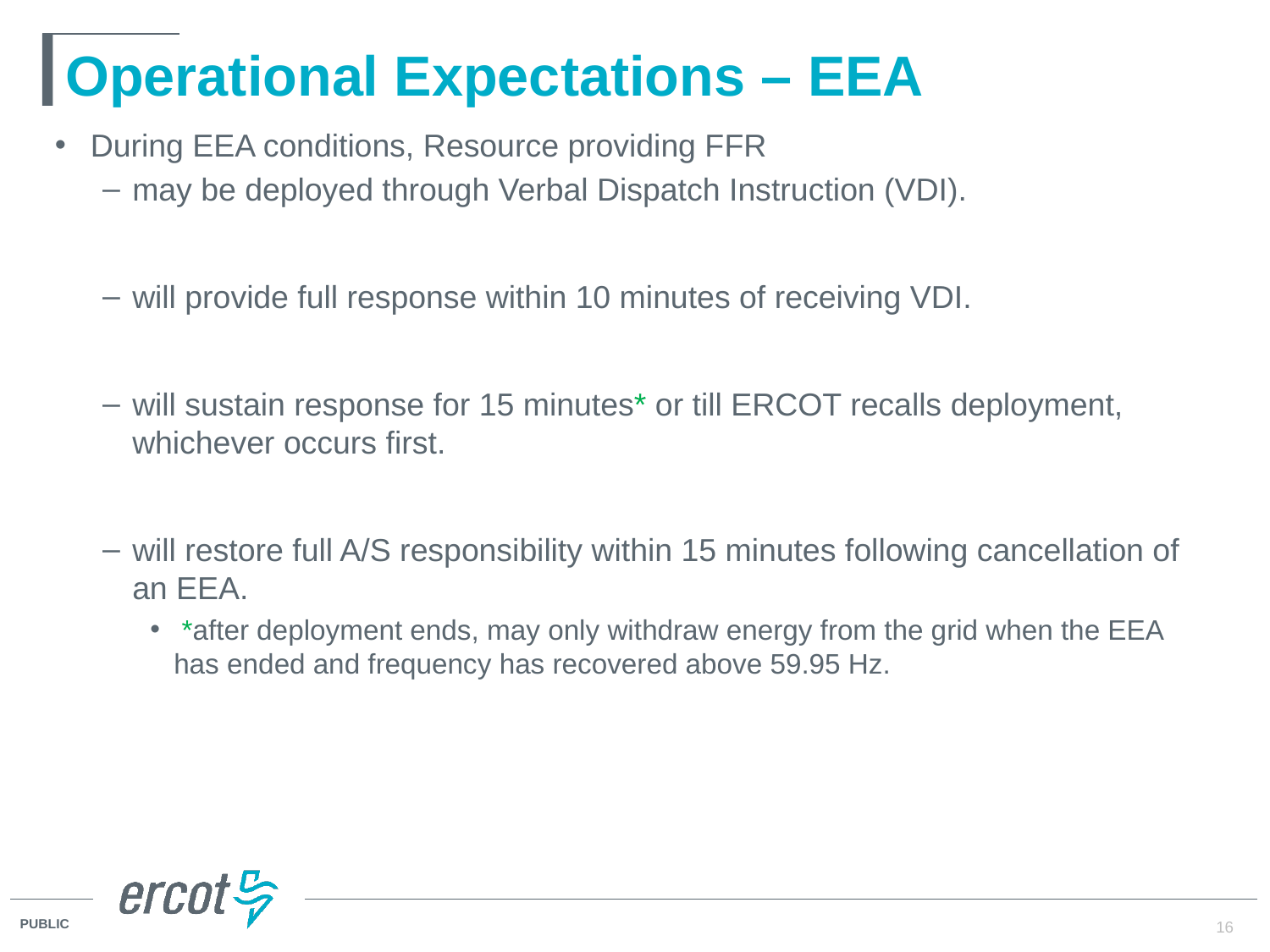

# Operational Expectations – EEA
During EEA conditions, Resource providing FFR
may be deployed through Verbal Dispatch Instruction (VDI).

will provide full response within 10 minutes of receiving VDI.

will sustain response for 15 minutes* or till ERCOT recalls deployment, whichever occurs first.

will restore full A/S responsibility within 15 minutes following cancellation of an EEA.
 *after deployment ends, may only withdraw energy from the grid when the EEA has ended and frequency has recovered above 59.95 Hz.

16